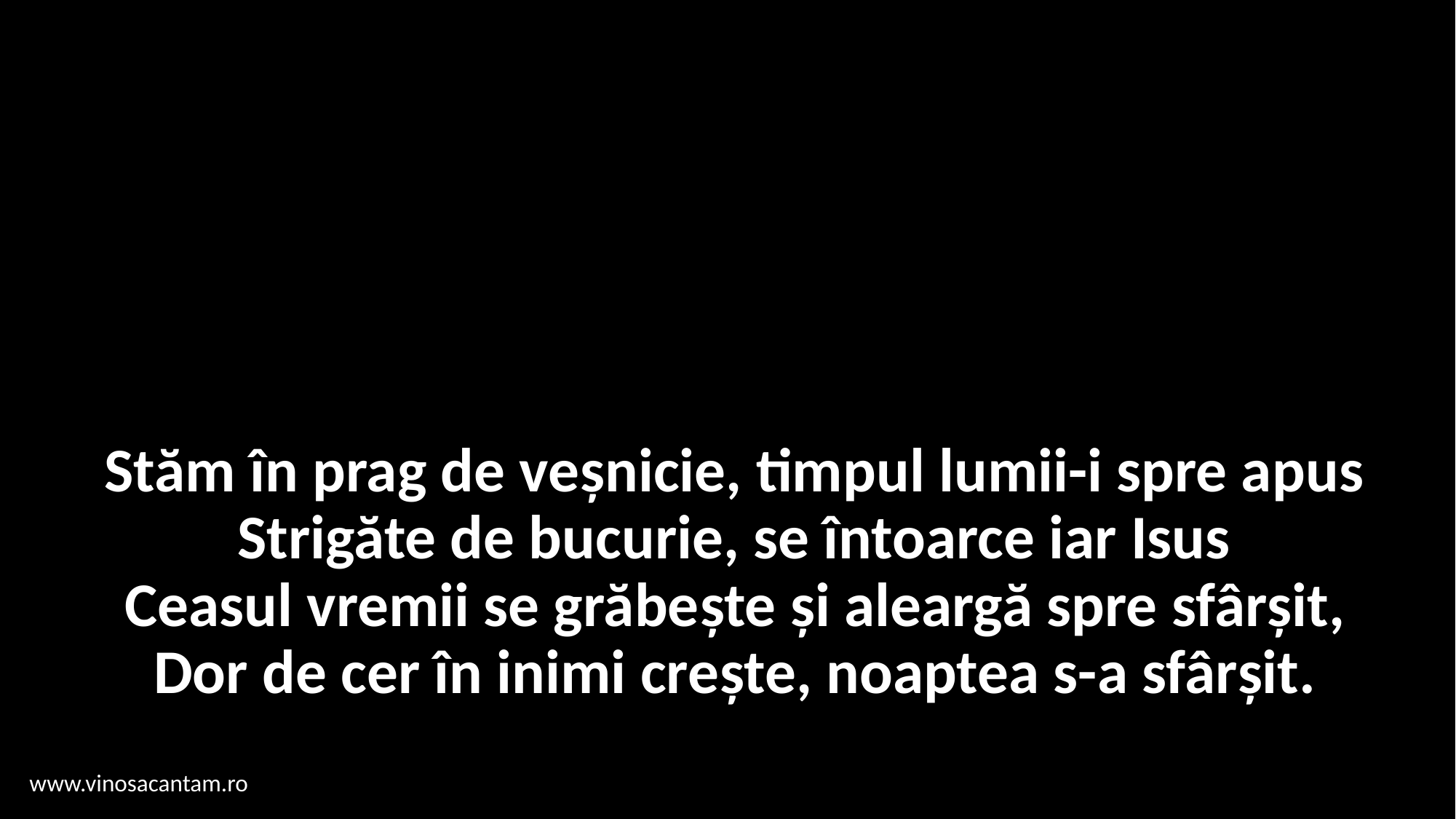

# Stăm în prag de veşnicie, timpul lumii-i spre apus Strigăte de bucurie, se întoarce iar Isus Ceasul vremii se grăbeşte şi aleargă spre sfârşit, Dor de cer în inimi creşte, noaptea s-a sfârşit.
www.vinosacantam.ro